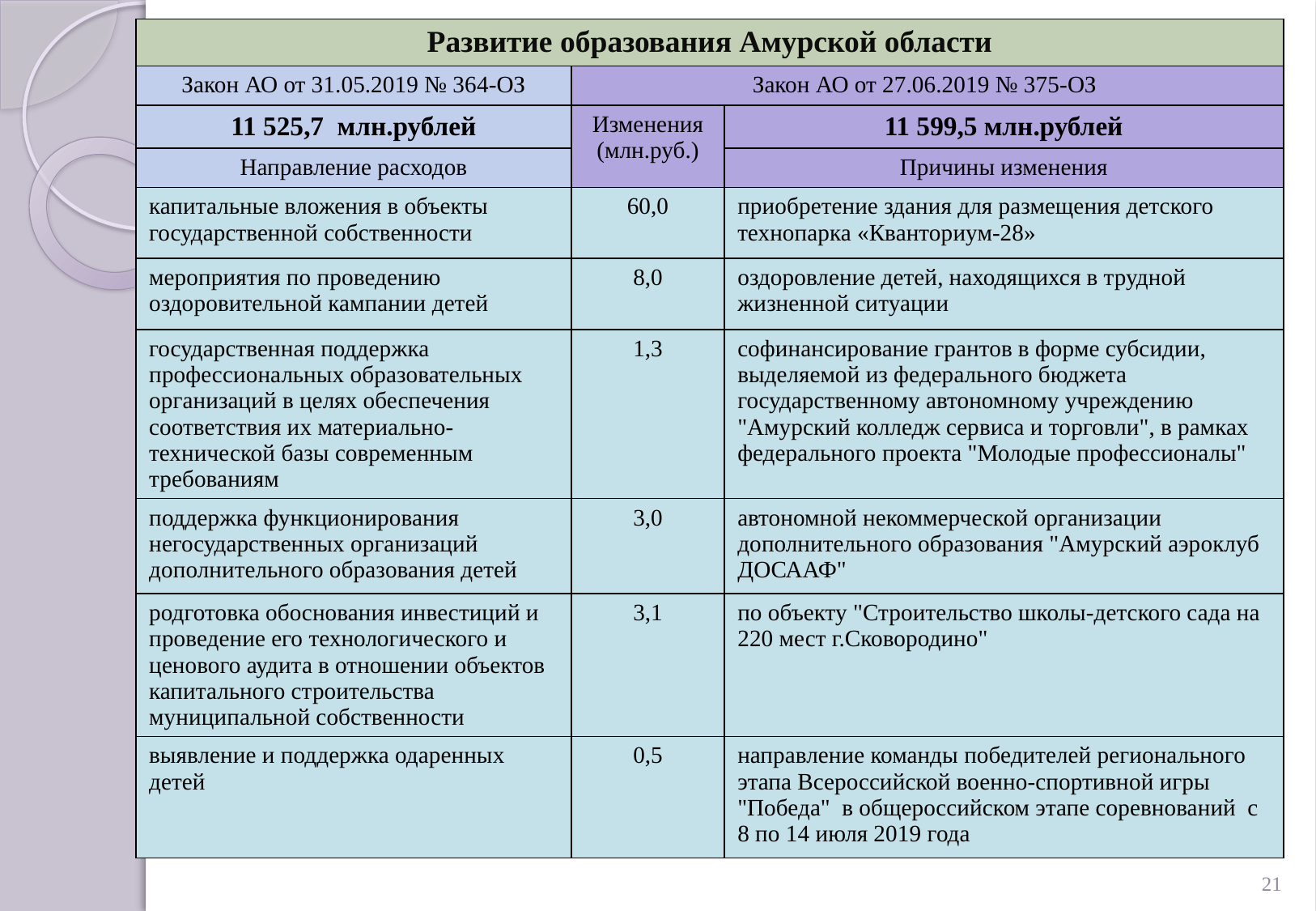

| Развитие образования Амурской области |  |  |
| --- | --- | --- |
| Закон АО от 31.05.2019 № 364-ОЗ | Закон АО от 27.06.2019 № 375-ОЗ |  |
| 11 525,7 млн.рублей | Изменения (млн.руб.) | 11 599,5 млн.рублей |
| Направление расходов |  | Причины изменения |
| капитальные вложения в объекты государственной собственности | 60,0 | приобретение здания для размещения детского технопарка «Кванториум-28» |
| мероприятия по проведению оздоровительной кампании детей | 8,0 | оздоровление детей, находящихся в трудной жизненной ситуации |
| государственная поддержка профессиональных образовательных организаций в целях обеспечения соответствия их материально-технической базы современным требованиям | 1,3 | софинансирование грантов в форме субсидии, выделяемой из федерального бюджета государственному автономному учреждению "Амурский колледж сервиса и торговли", в рамках федерального проекта "Молодые профессионалы" |
| поддержка функционирования негосударственных организаций дополнительного образования детей | 3,0 | автономной некоммерческой организации дополнительного образования "Амурский аэроклуб ДОСААФ" |
| родготовка обоснования инвестиций и проведение его технологического и ценового аудита в отношении объектов капитального строительства муниципальной собственности | 3,1 | по объекту "Строительство школы-детского сада на 220 мест г.Сковородино" |
| выявление и поддержка одаренных детей | 0,5 | направление команды победителей регионального этапа Всероссийской военно-спортивной игры "Победа" в общероссийском этапе соревнований с 8 по 14 июля 2019 года |
21